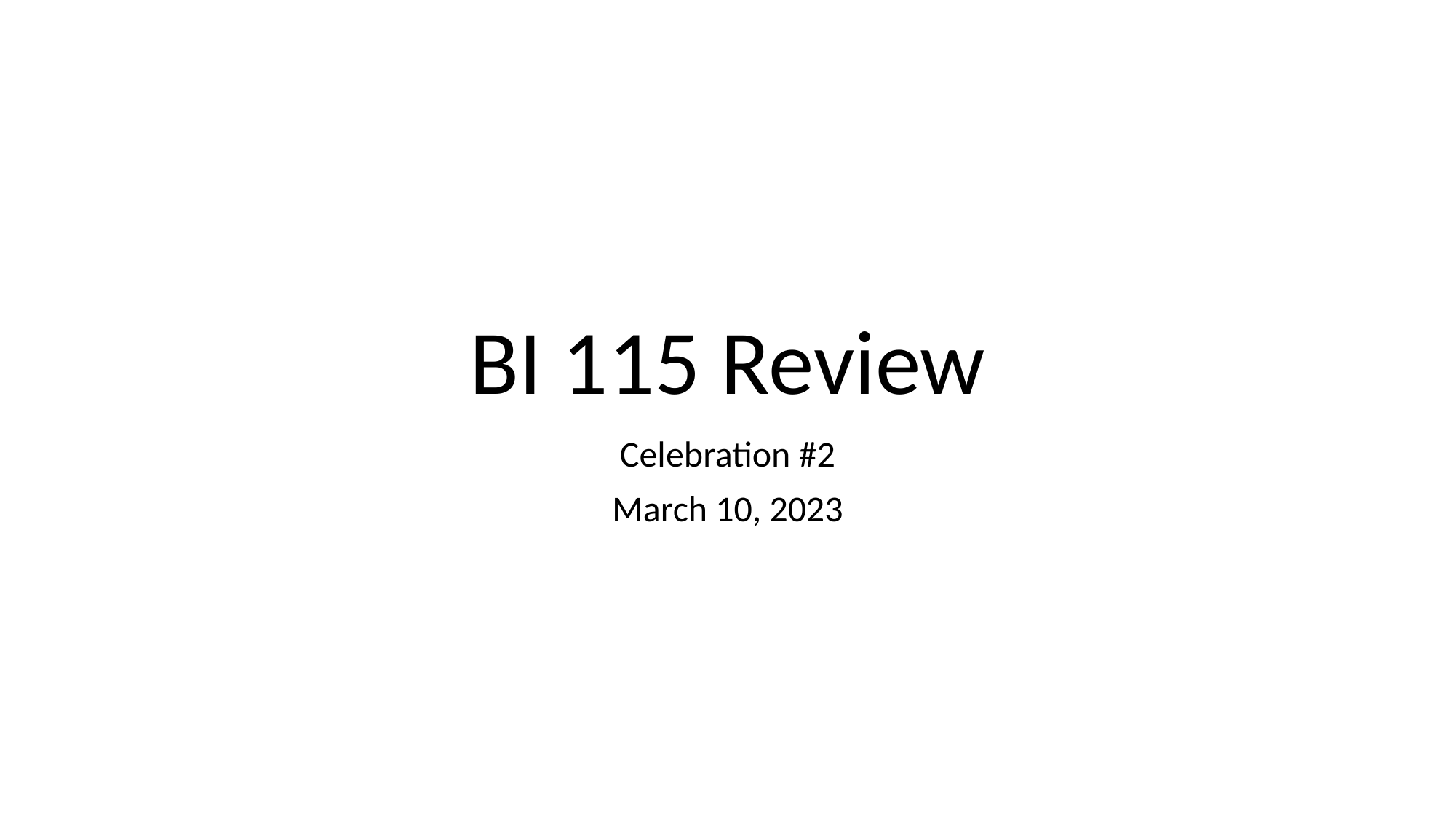

# BI 115 Review
Celebration #2
March 10, 2023